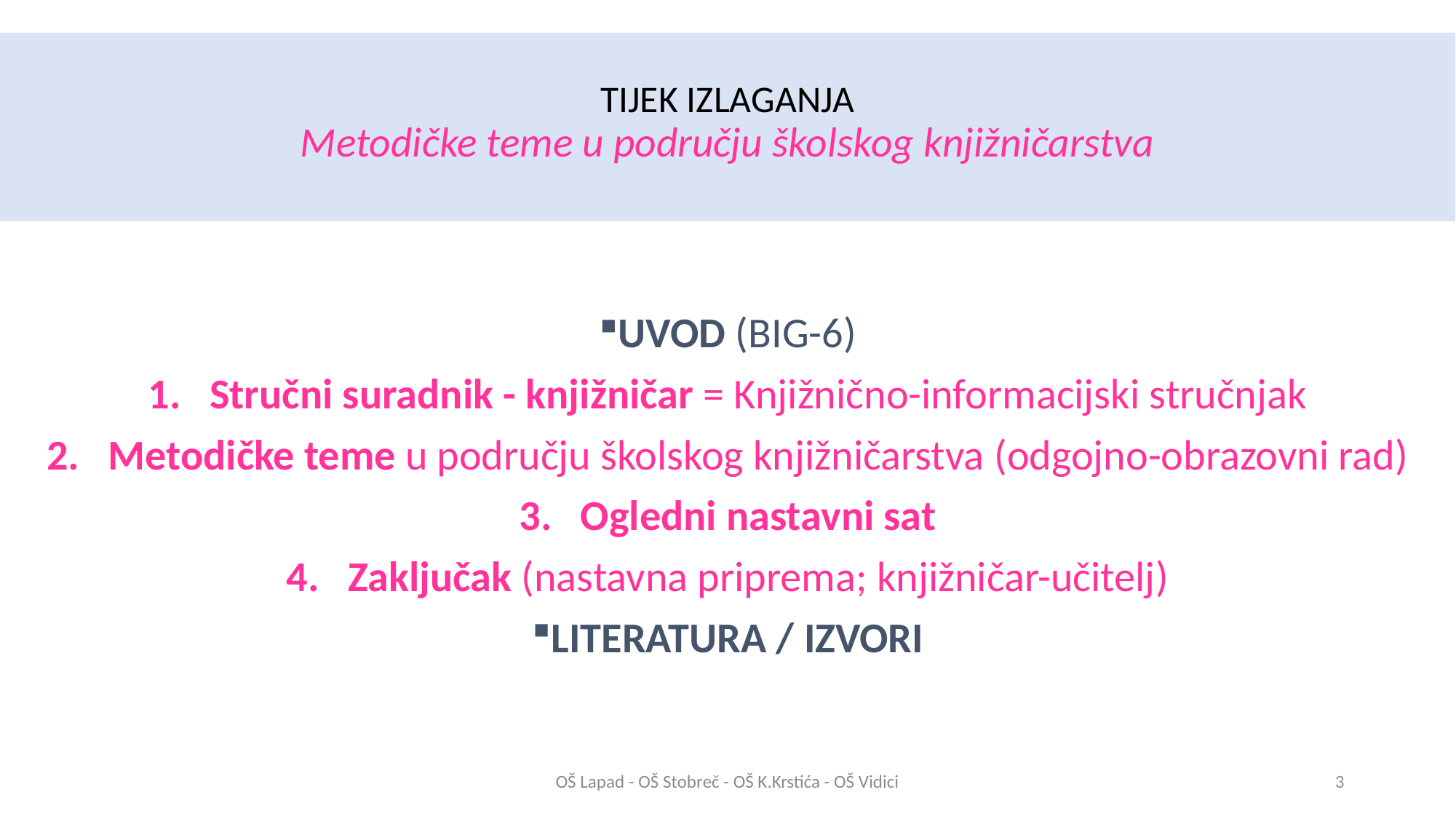

# TIJEK IZLAGANJA Metodičke teme u području školskog knjižničarstva

UVOD (BIG-6)
Stručni suradnik - knjižničar = Knjižnično-informacijski stručnjak
Metodičke teme u području školskog knjižničarstva (odgojno-obrazovni rad)
Ogledni nastavni sat
Zaključak (nastavna priprema; knjižničar-učitelj)
LITERATURA / IZVORI

OŠ Lapad - OŠ Stobreč - OŠ K.Krstića - OŠ Vidici
3